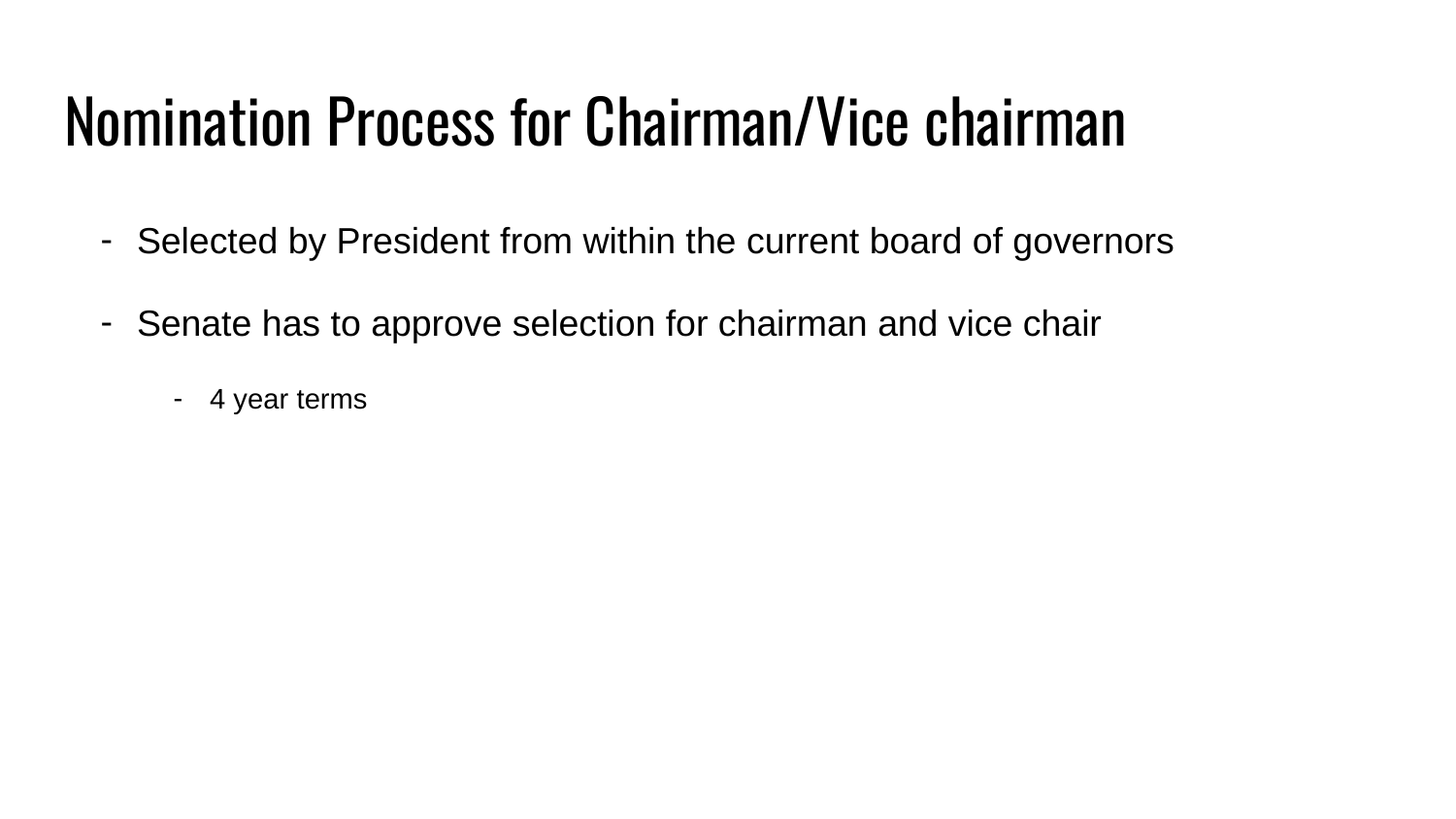

# Nomination Process for Chairman/Vice chairman
Selected by President from within the current board of governors
Senate has to approve selection for chairman and vice chair
4 year terms